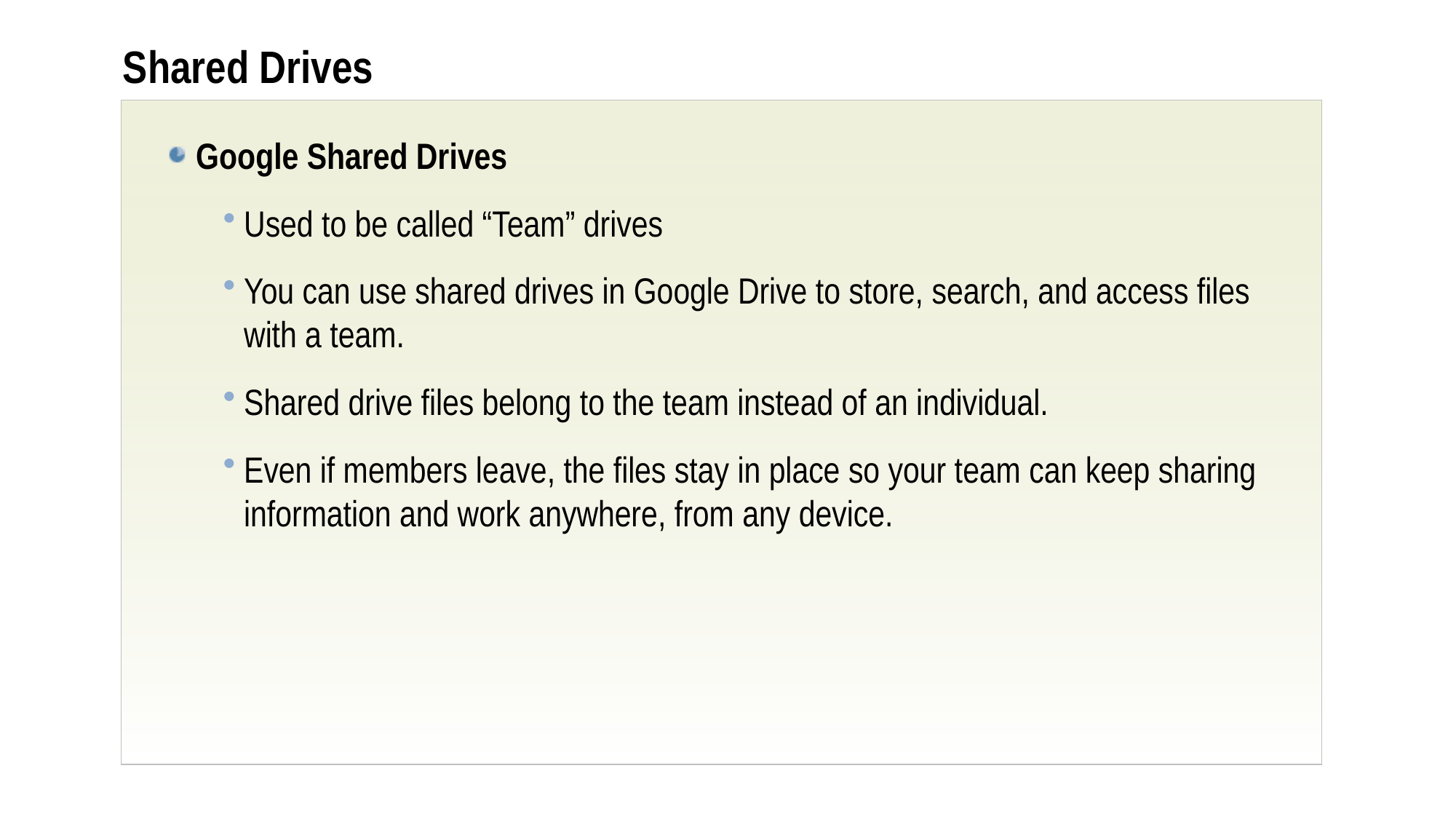

# Shared Drives
Google Shared Drives
Used to be called “Team” drives
You can use shared drives in Google Drive to store, search, and access files with a team.
Shared drive files belong to the team instead of an individual.
Even if members leave, the files stay in place so your team can keep sharing information and work anywhere, from any device.